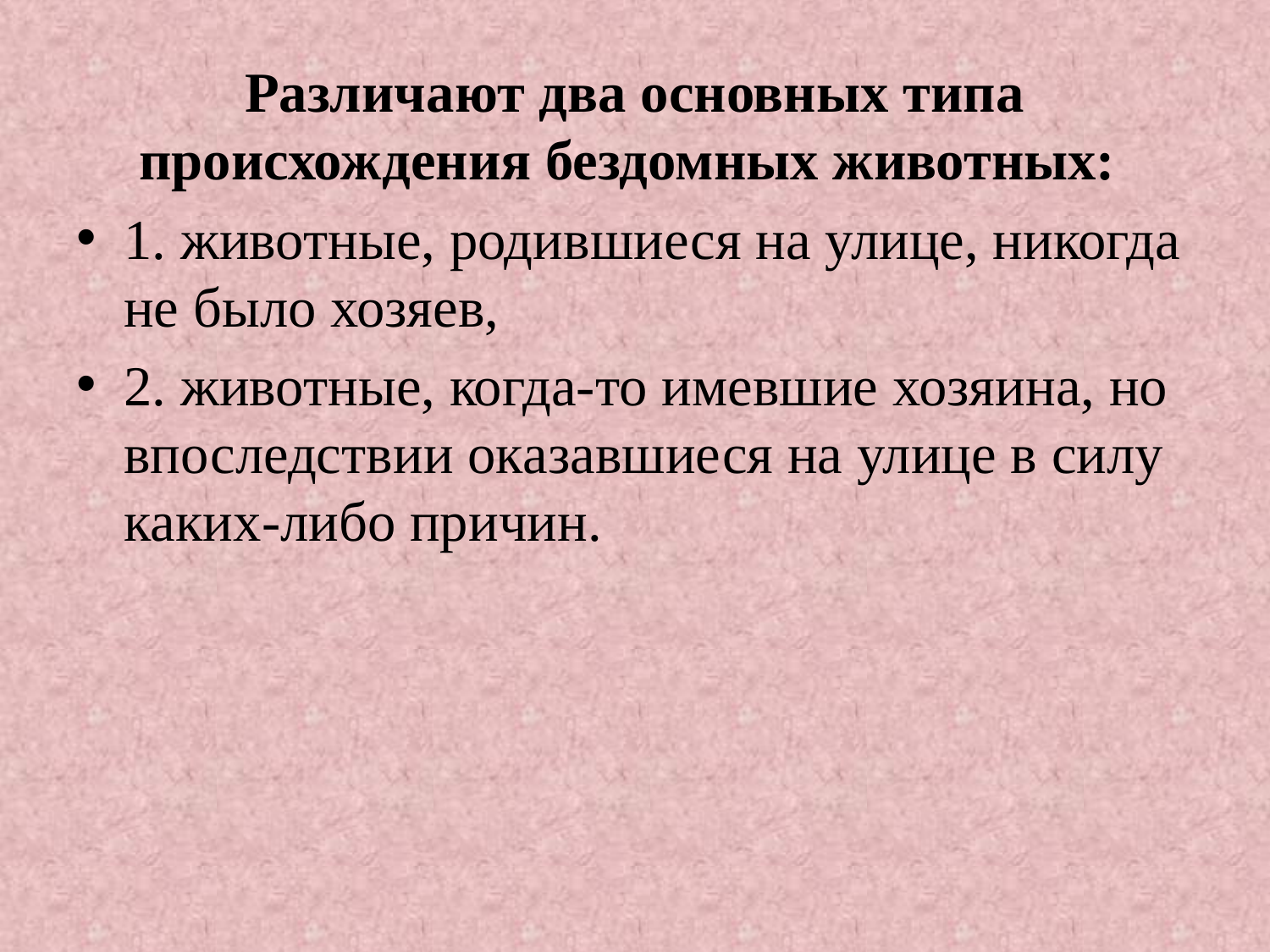

#
Различают два основных типа происхождения бездомных животных:
1. животные, родившиеся на улице, никогда не было хозяев,
2. животные, когда-то имевшие хозяина, но впоследствии оказавшиеся на улице в силу каких-либо причин.